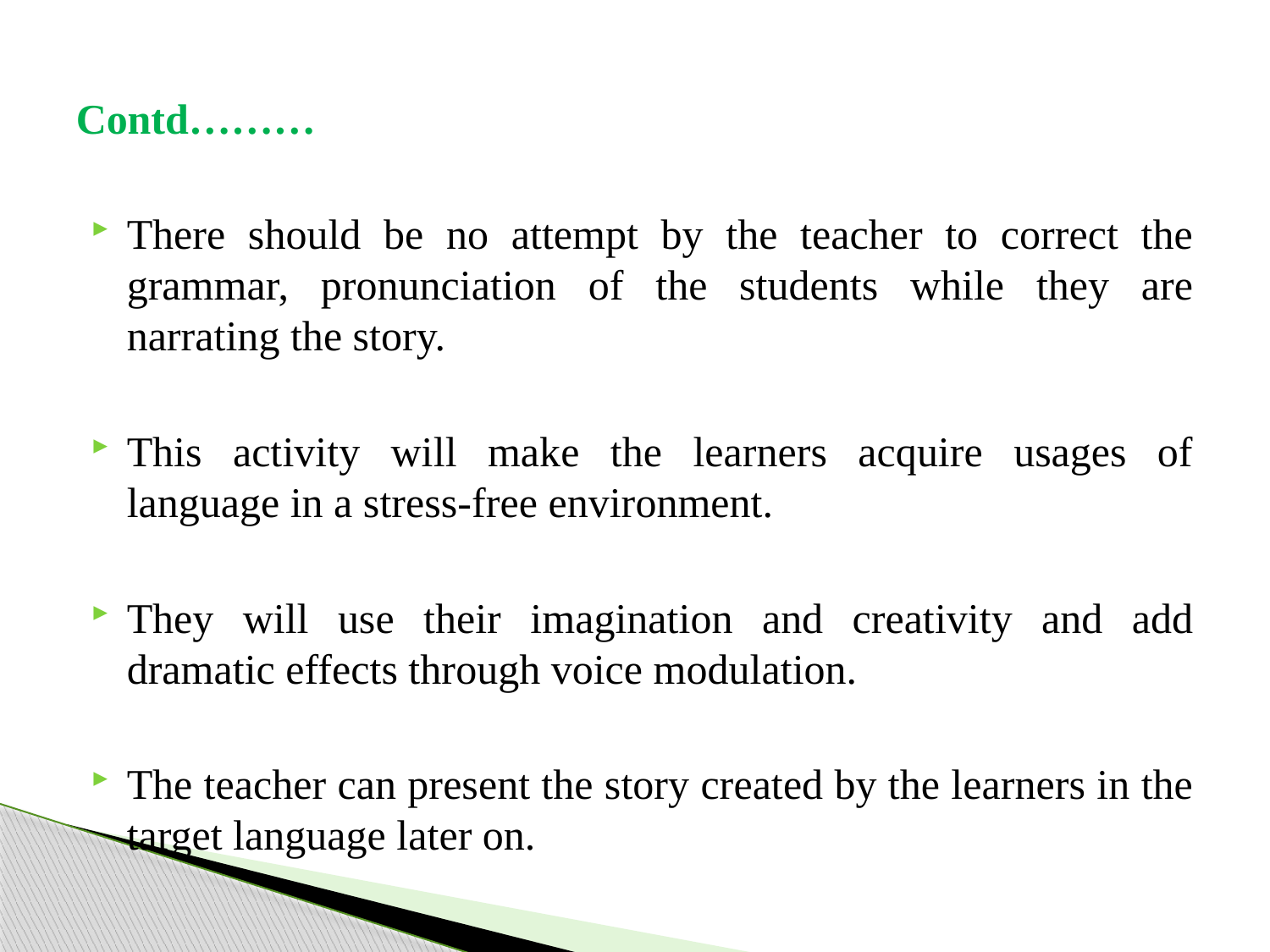

# Contd………
There should be no attempt by the teacher to correct the grammar, pronunciation of the students while they are narrating the story.

This activity will make the learners acquire usages of language in a stress-free environment.

They will use their imagination and creativity and add dramatic effects through voice modulation.

The teacher can present the story created by the learners in the target language later on.